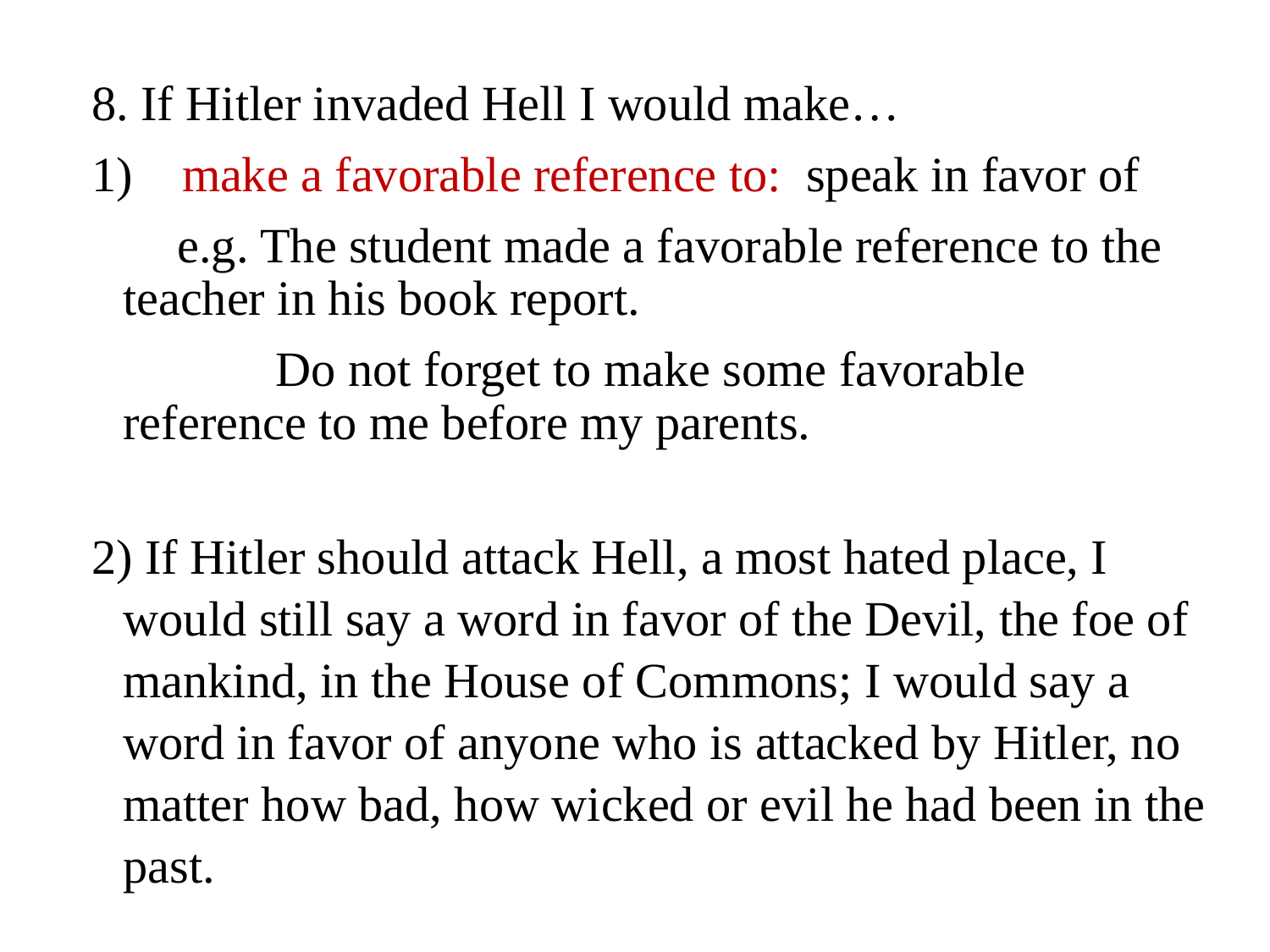

8. If Hitler invaded Hell I would make…
1)    make a favorable reference to:  speak in favor of
       e.g. The student made a favorable reference to the teacher in his book report.
               Do not forget to make some favorable reference to me before my parents.

2) If Hitler should attack Hell, a most hated place, I would still say a word in favor of the Devil, the foe of mankind, in the House of Commons; I would say a word in favor of anyone who is attacked by Hitler, no matter how bad, how wicked or evil he had been in the past.